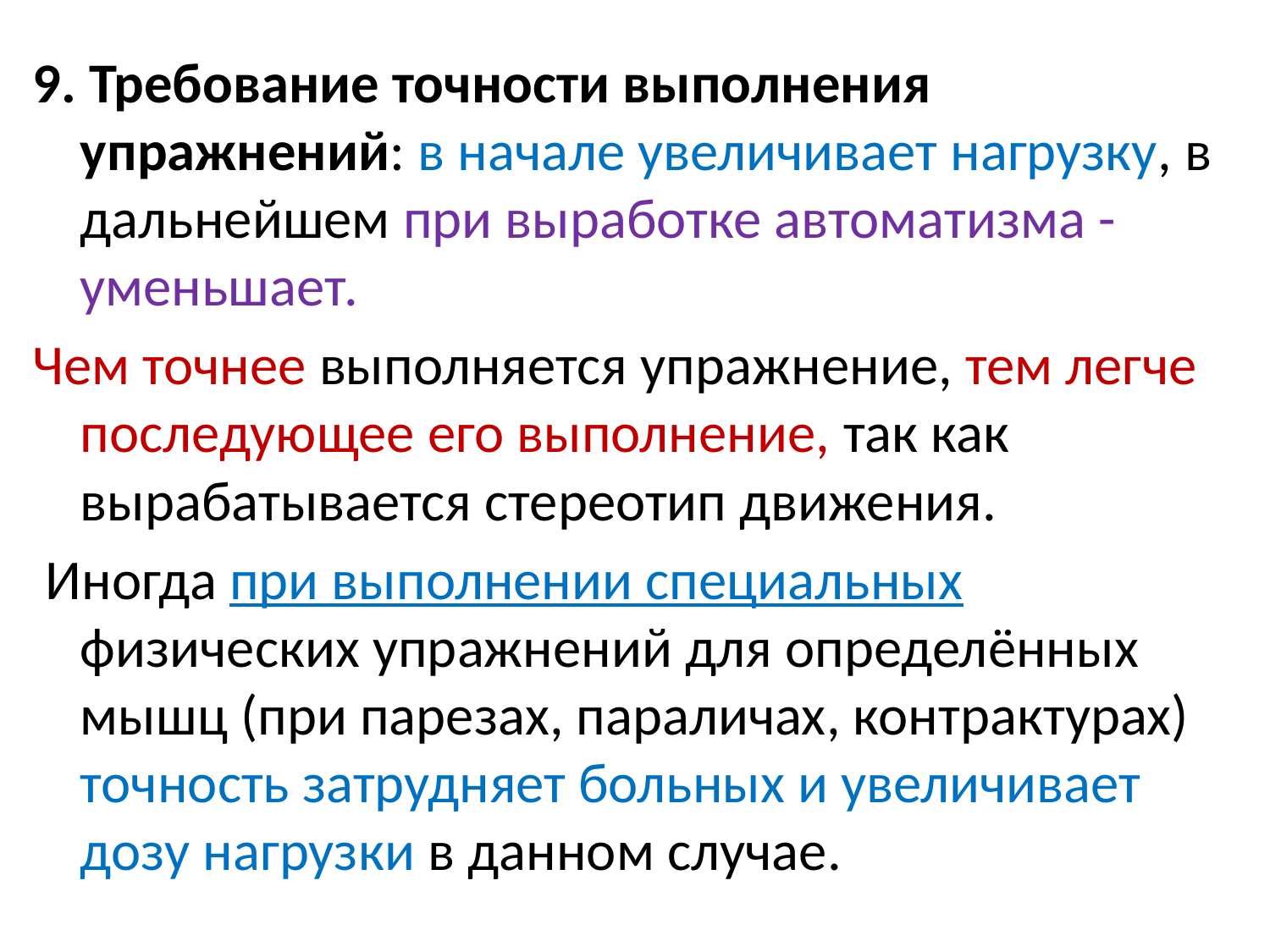

9. Требование точности выполнения упражнений: в начале увеличивает нагрузку, в дальнейшем при выработке автоматизма - уменьшает.
Чем точнее выполняется упражнение, тем легче последующее его выполнение, так как вырабатывается стереотип движения.
 Иногда при выполнении специальных физических упражнений для определённых мышц (при парезах, параличах, контрактурах) точность затрудняет больных и увеличивает дозу нагрузки в данном случае.